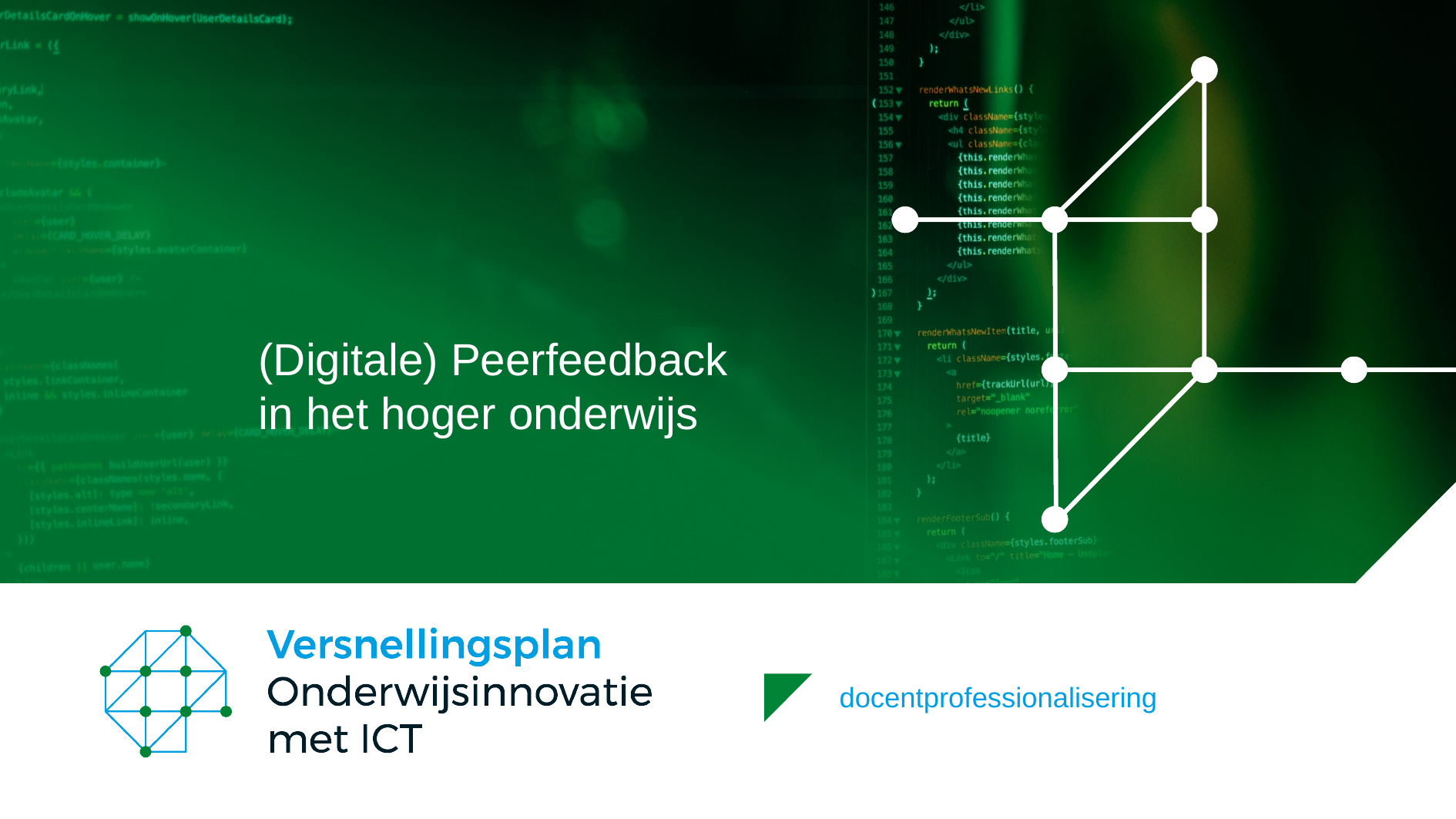

# (Digitale) Peerfeedback in het hoger onderwijs